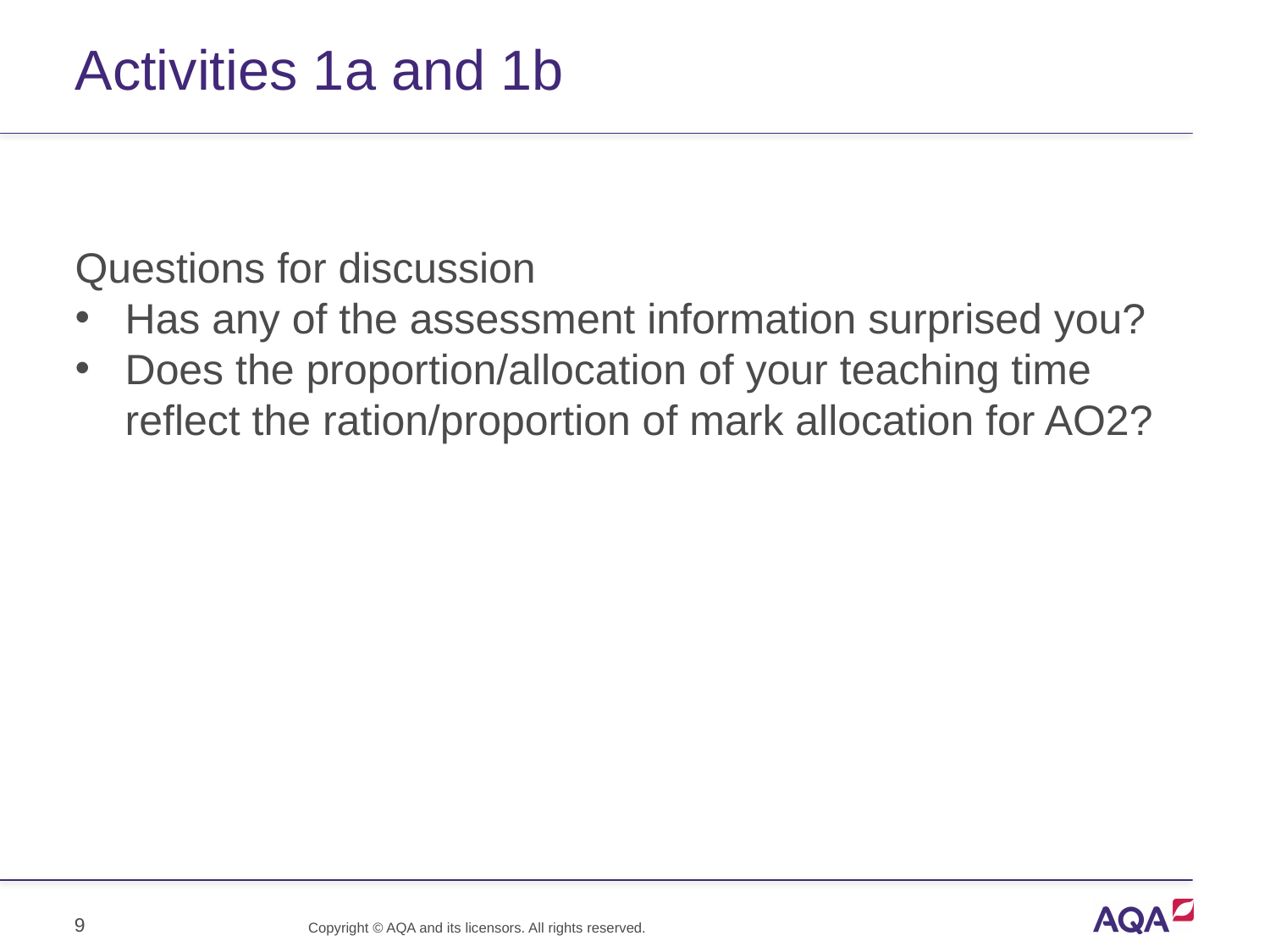

# Activities 1a and 1b
Questions for discussion
Has any of the assessment information surprised you?
Does the proportion/allocation of your teaching time reflect the ration/proportion of mark allocation for AO2?

9
Copyright © AQA and its licensors. All rights reserved.